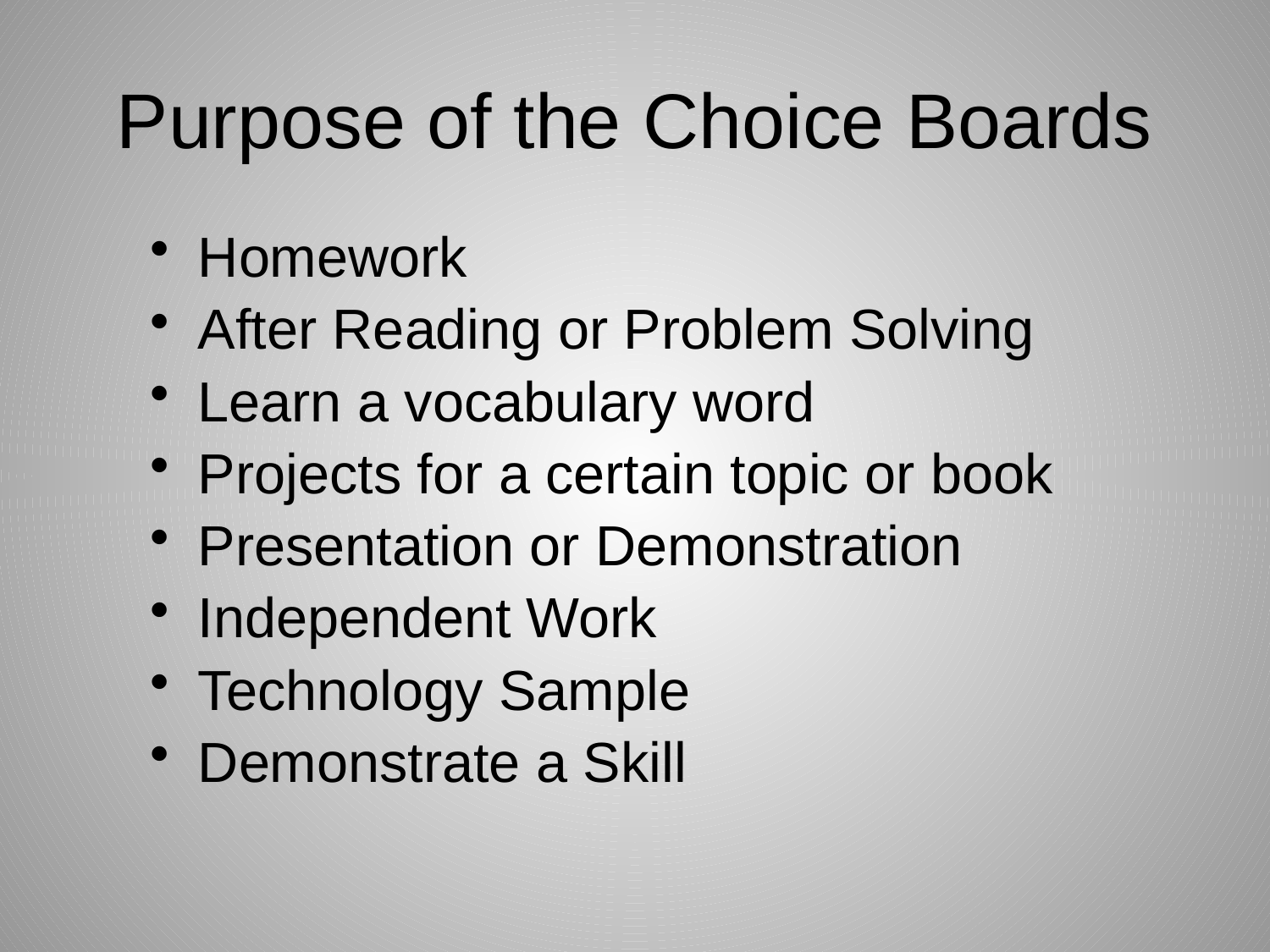

# Purpose of the Choice Boards
Homework
After Reading or Problem Solving
Learn a vocabulary word
Projects for a certain topic or book
Presentation or Demonstration
Independent Work
Technology Sample
Demonstrate a Skill